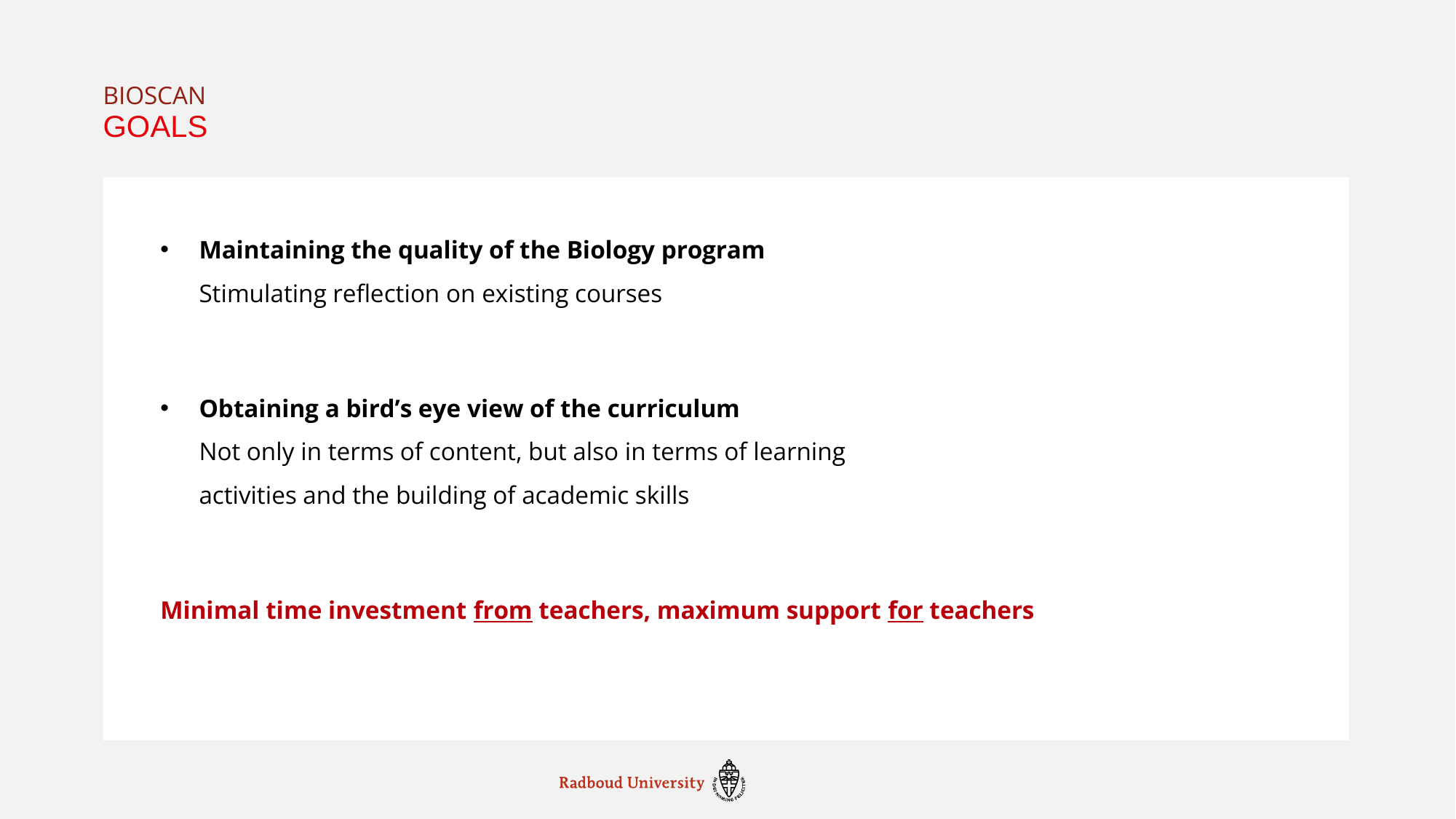

bioscan
# Goals
Maintaining the quality of the Biology program
Stimulating reflection on existing courses

Obtaining a bird’s eye view of the curriculum
Not only in terms of content, but also in terms of learning
activities and the building of academic skills

Minimal time investment from teachers, maximum support for teachers